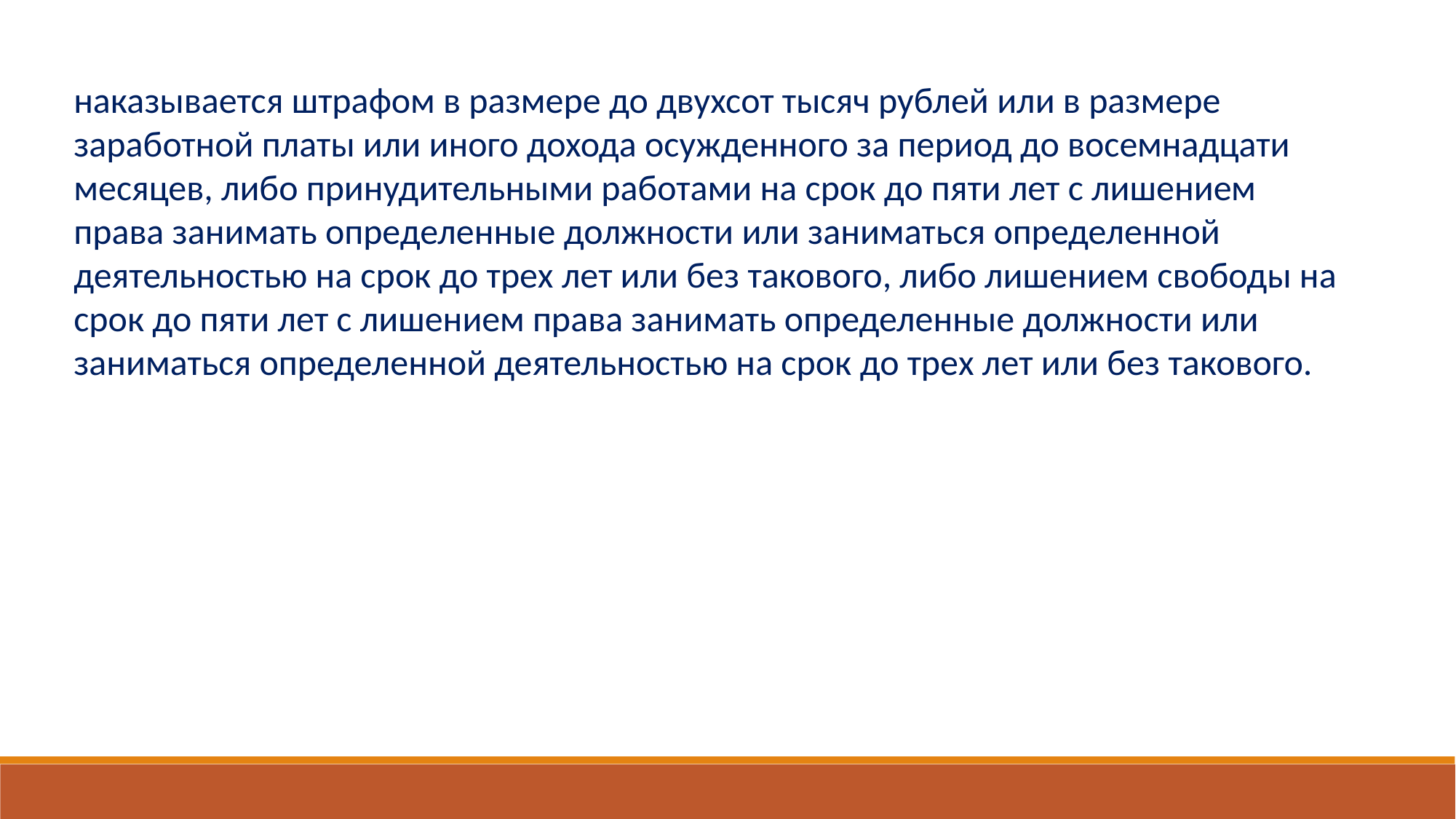

наказывается штрафом в размере до двухсот тысяч рублей или в размере заработной платы или иного дохода осужденного за период до восемнадцати месяцев, либо принудительными работами на срок до пяти лет с лишением права занимать определенные должности или заниматься определенной деятельностью на срок до трех лет или без такового, либо лишением свободы на срок до пяти лет с лишением права занимать определенные должности или заниматься определенной деятельностью на срок до трех лет или без такового.